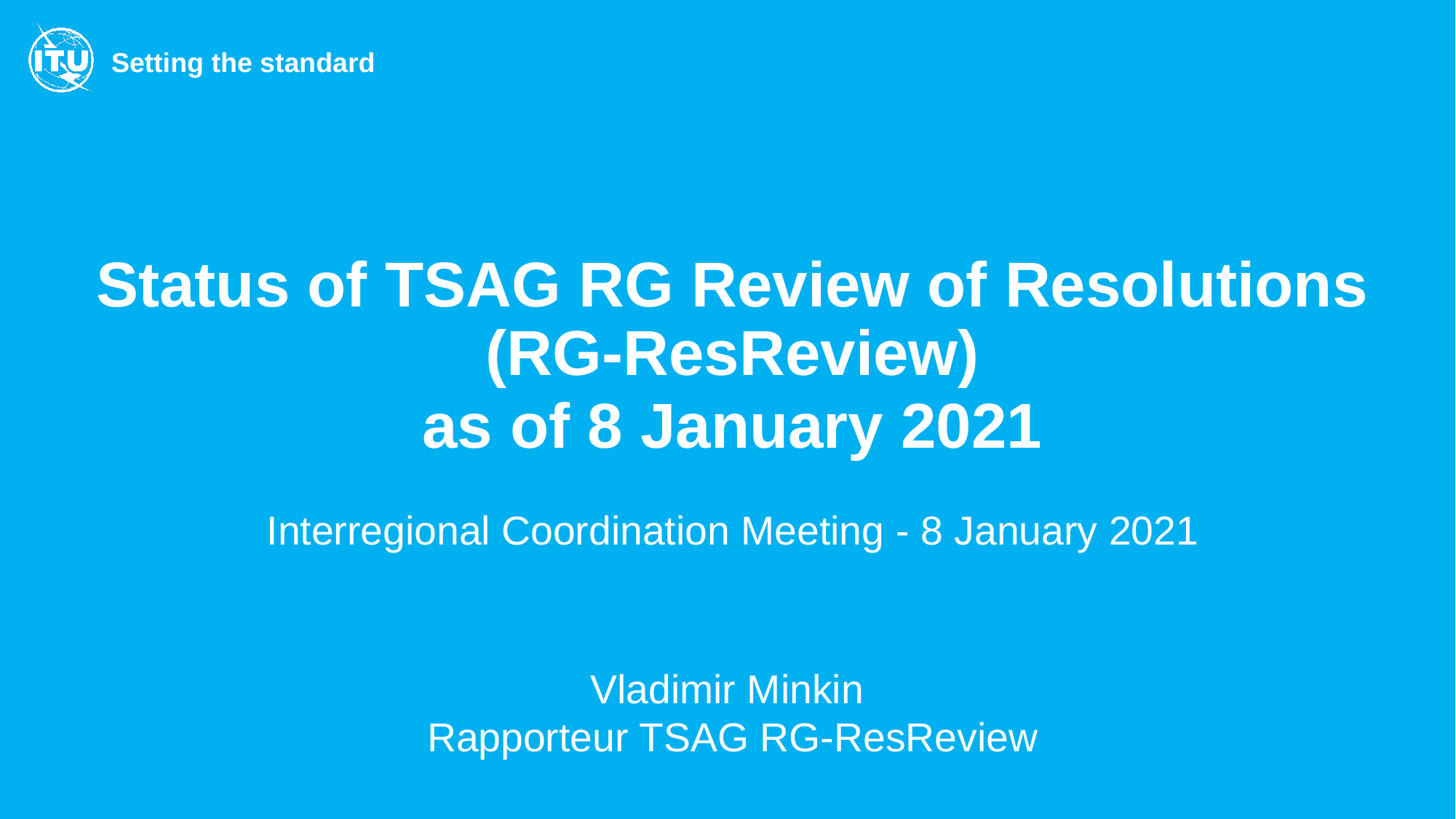

# Setting the standard

Status of TSAG RG Review of Resolutions
(RG-ResReview)
as of 8 January 2021
Interregional Coordination Meeting - 8 January 2021

Vladimir Minkin
Rapporteur TSAG RG-ResReview